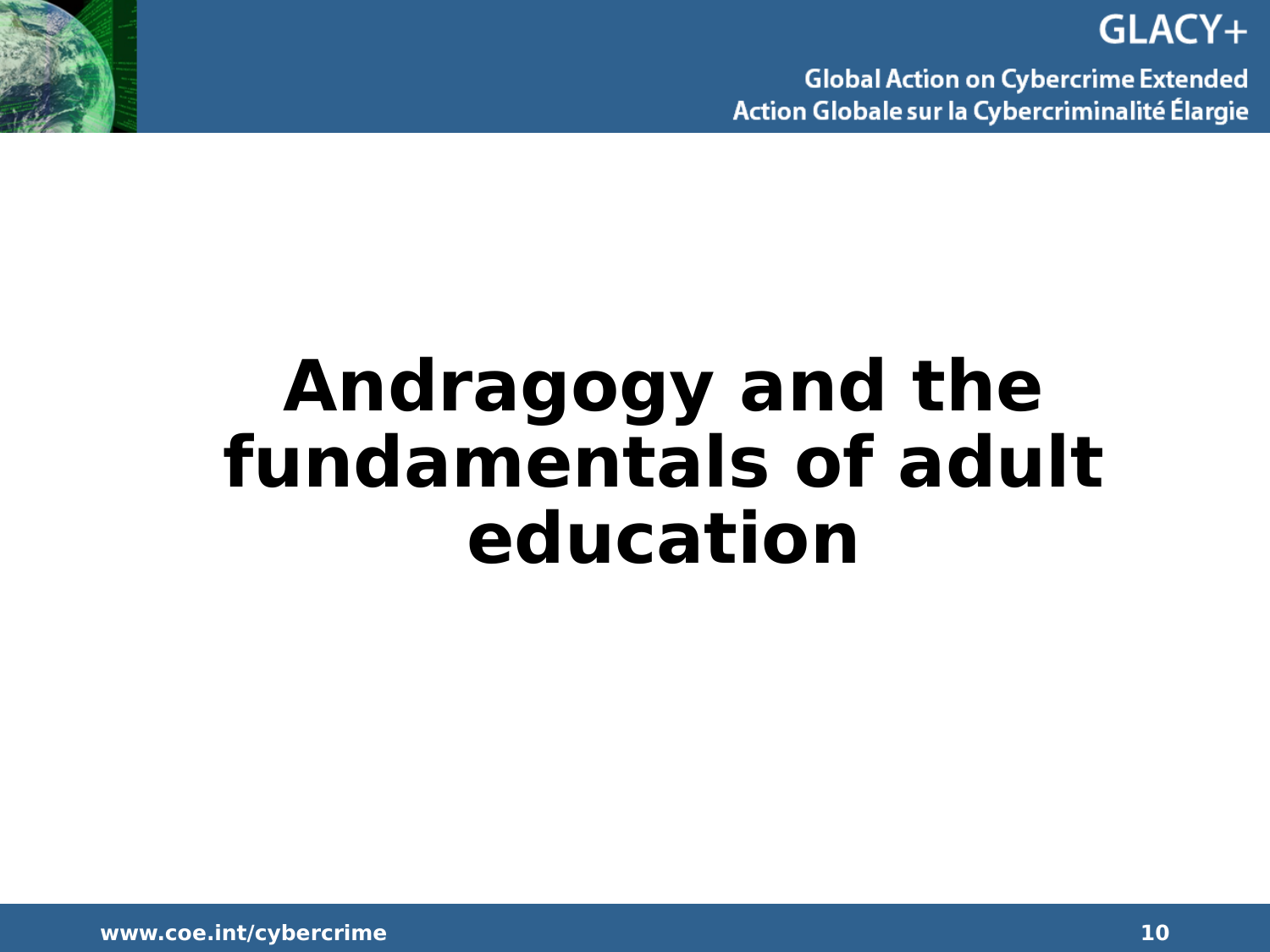

# Andragogy and the fundamentals of adult education
www.coe.int/cybercrime
10